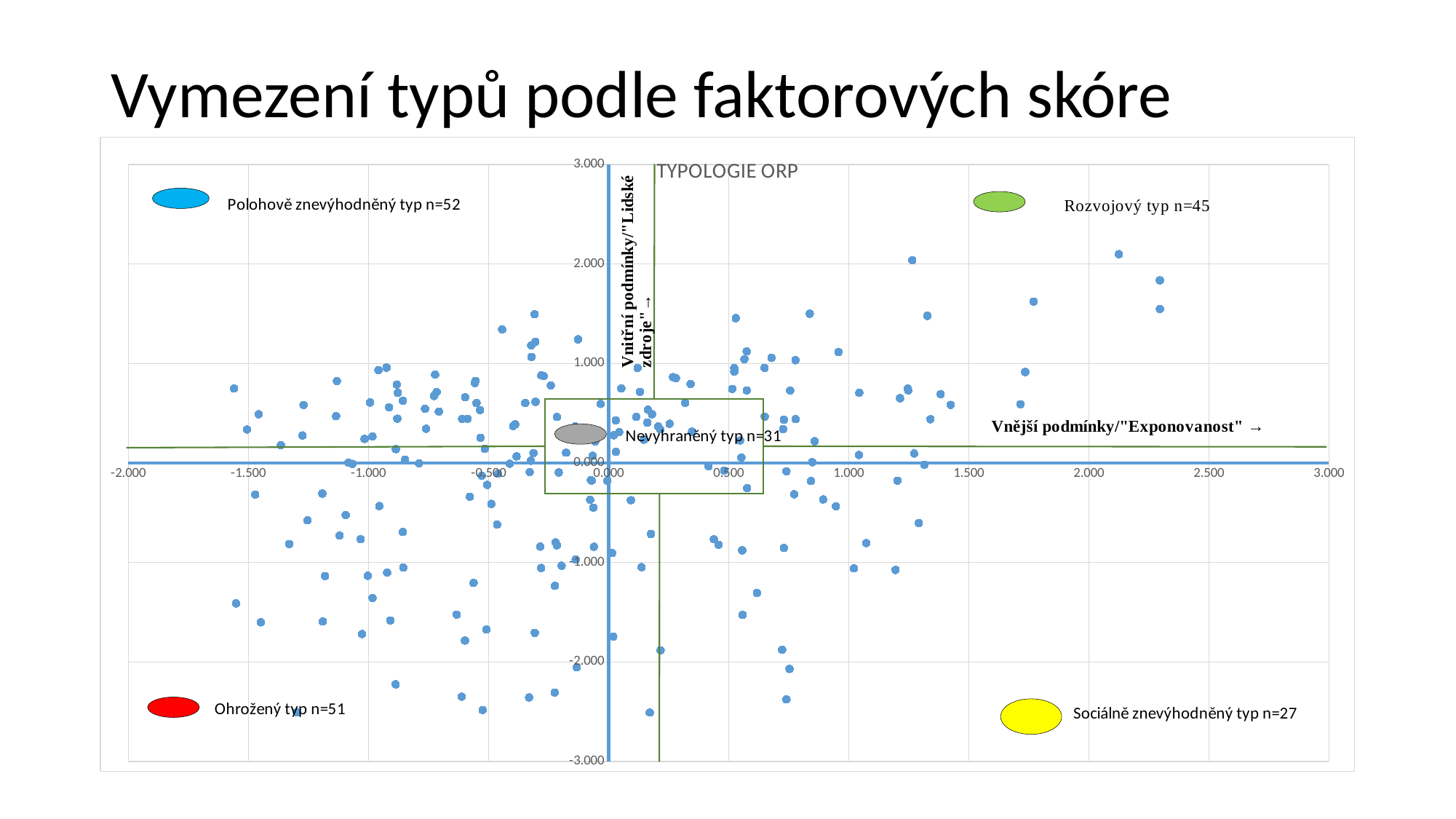

# Vymezení typů podle faktorových skóre

### Chart: TYPOLOGIE ORP

| Category | FAC1_2_OPAK |
|---|---|